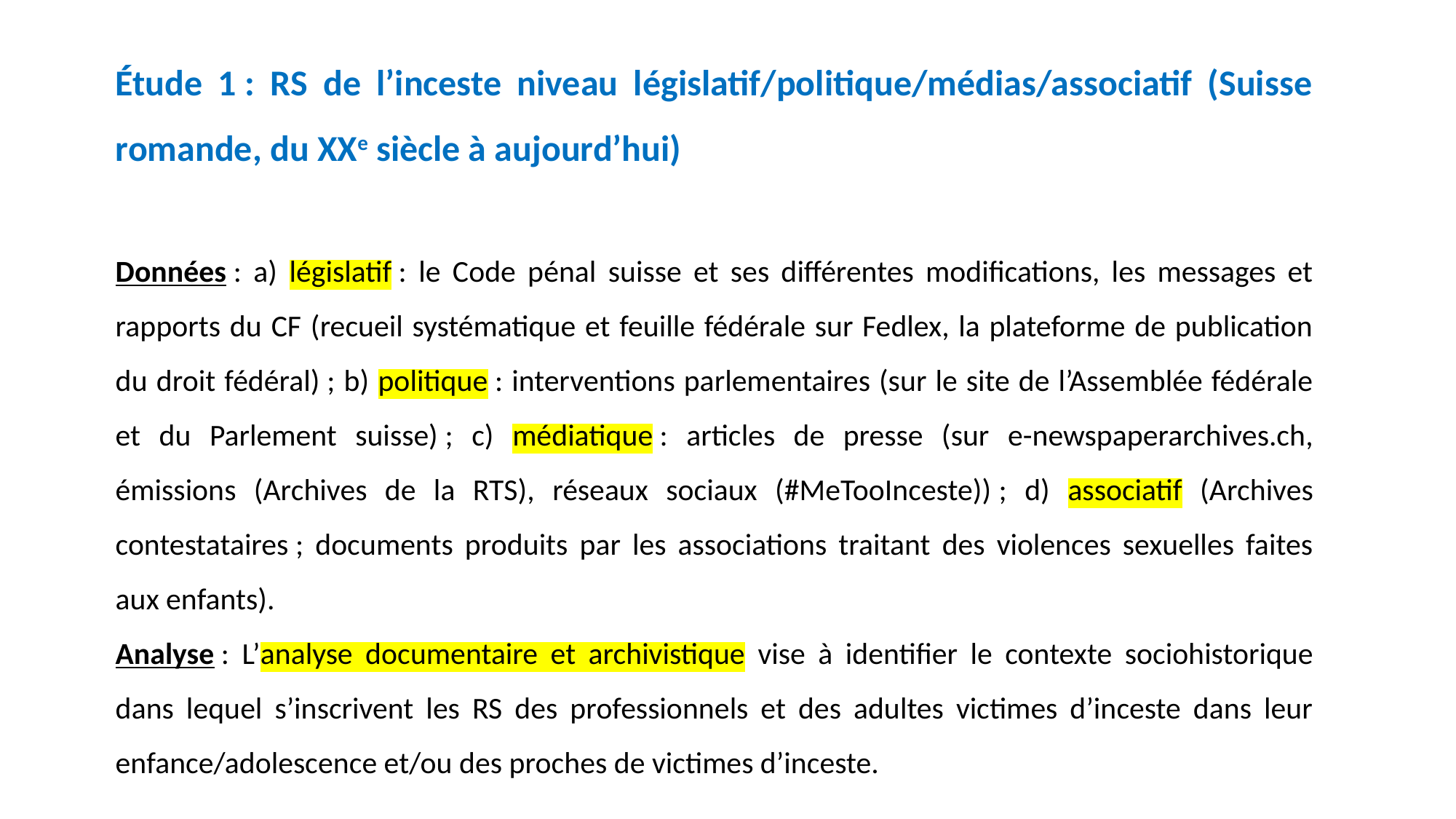

Étude 1 : RS de l’inceste niveau législatif/politique/médias/associatif (Suisse romande, du XXe siècle à aujourd’hui)

Données : a) législatif : le Code pénal suisse et ses différentes modifications, les messages et rapports du CF (recueil systématique et feuille fédérale sur Fedlex, la plateforme de publication du droit fédéral) ; b) politique : interventions parlementaires (sur le site de l’Assemblée fédérale et du Parlement suisse) ; c) médiatique : articles de presse (sur e-newspaperarchives.ch, émissions (Archives de la RTS), réseaux sociaux (#MeTooInceste)) ; d) associatif (Archives contestataires ; documents produits par les associations traitant des violences sexuelles faites aux enfants).
Analyse : L’analyse documentaire et archivistique vise à identifier le contexte sociohistorique dans lequel s’inscrivent les RS des professionnels et des adultes victimes d’inceste dans leur enfance/adolescence et/ou des proches de victimes d’inceste.